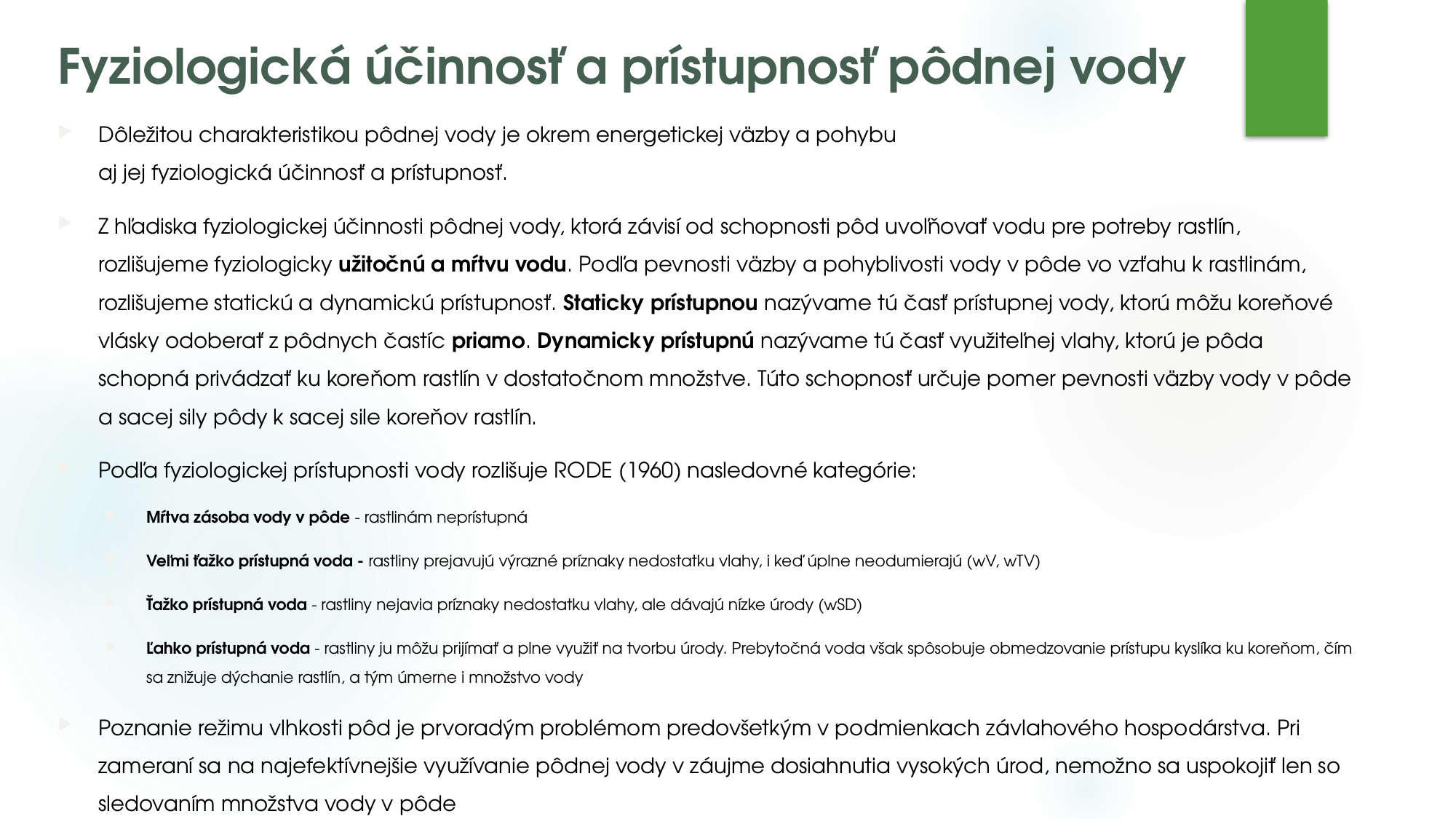

# Fyziologická účinnosť a prístupnosť pôdnej vody
Dôležitou charakteristikou pôdnej vody je okrem energetickej väzby a pohybu
aj jej fyziologická účinnosť a prístupnosť.
Z hľadiska fyziologickej účinnosti pôdnej vody, ktorá závisí od schopnosti pôd uvoľňovať vodu pre potreby rastlín, rozlišujeme fyziologicky užitočnú a mŕtvu vodu. Podľa pevnosti väzby a pohyblivosti vody v pôde vo vzťahu k rastlinám, rozlišujeme statickú a dynamickú prístupnosť. Staticky prístupnou nazývame tú časť prístupnej vody, ktorú môžu koreňové vlásky odoberať z pôdnych častíc priamo. Dynamicky prístupnú nazývame tú časť využiteľnej vlahy, ktorú je pôda schopná privádzať ku koreňom rastlín v dostatočnom množstve. Túto schopnosť určuje pomer pevnosti väzby vody v pôde a sacej sily pôdy k sacej sile koreňov rastlín.
Podľa fyziologickej prístupnosti vody rozlišuje RODE (1960) nasledovné kategórie:
Mŕtva zásoba vody v pôde - rastlinám neprístupná
Veľmi ťažko prístupná voda - rastliny prejavujú výrazné príznaky nedostatku vlahy, i keď úplne neodumierajú (wV, wTV)
Ťažko prístupná voda - rastliny nejavia príznaky nedostatku vlahy, ale dávajú nízke úrody (wSD)
Ľahko prístupná voda - rastliny ju môžu prijímať a plne využiť na tvorbu úrody. Prebytočná voda však spôsobuje obmedzovanie prístupu kyslíka ku koreňom, čím sa znižuje dýchanie rastlín, a tým úmerne i množstvo vody
Poznanie režimu vlhkosti pôd je prvoradým problémom predovšetkým v podmienkach závlahového hospodárstva. Pri zameraní sa na najefektívnejšie využívanie pôdnej vody v záujme dosiahnutia vysokých úrod, nemožno sa uspokojiť len so sledovaním množstva vody v pôde